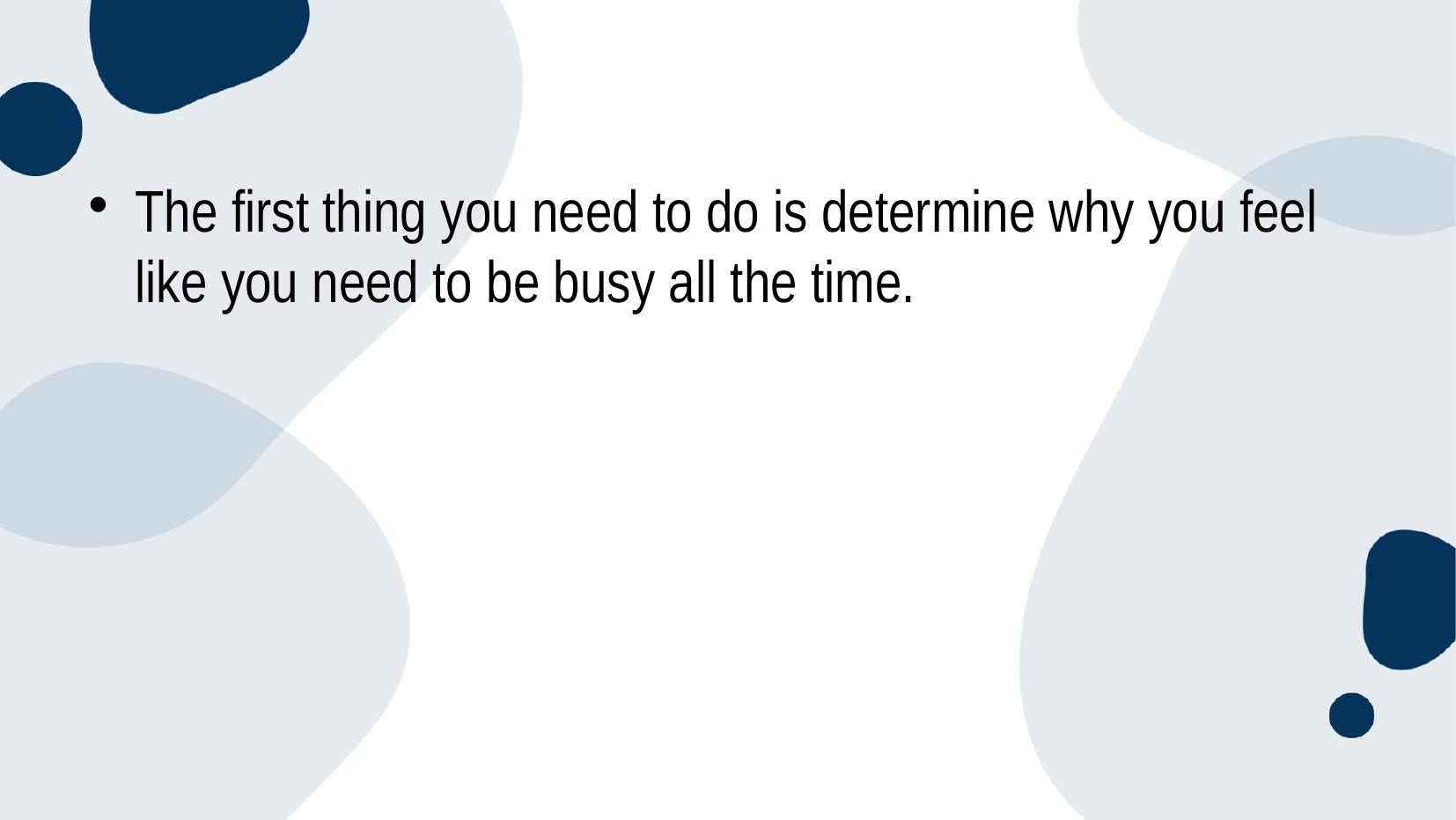

The first thing you need to do is determine why you feel like you need to be busy all the time.